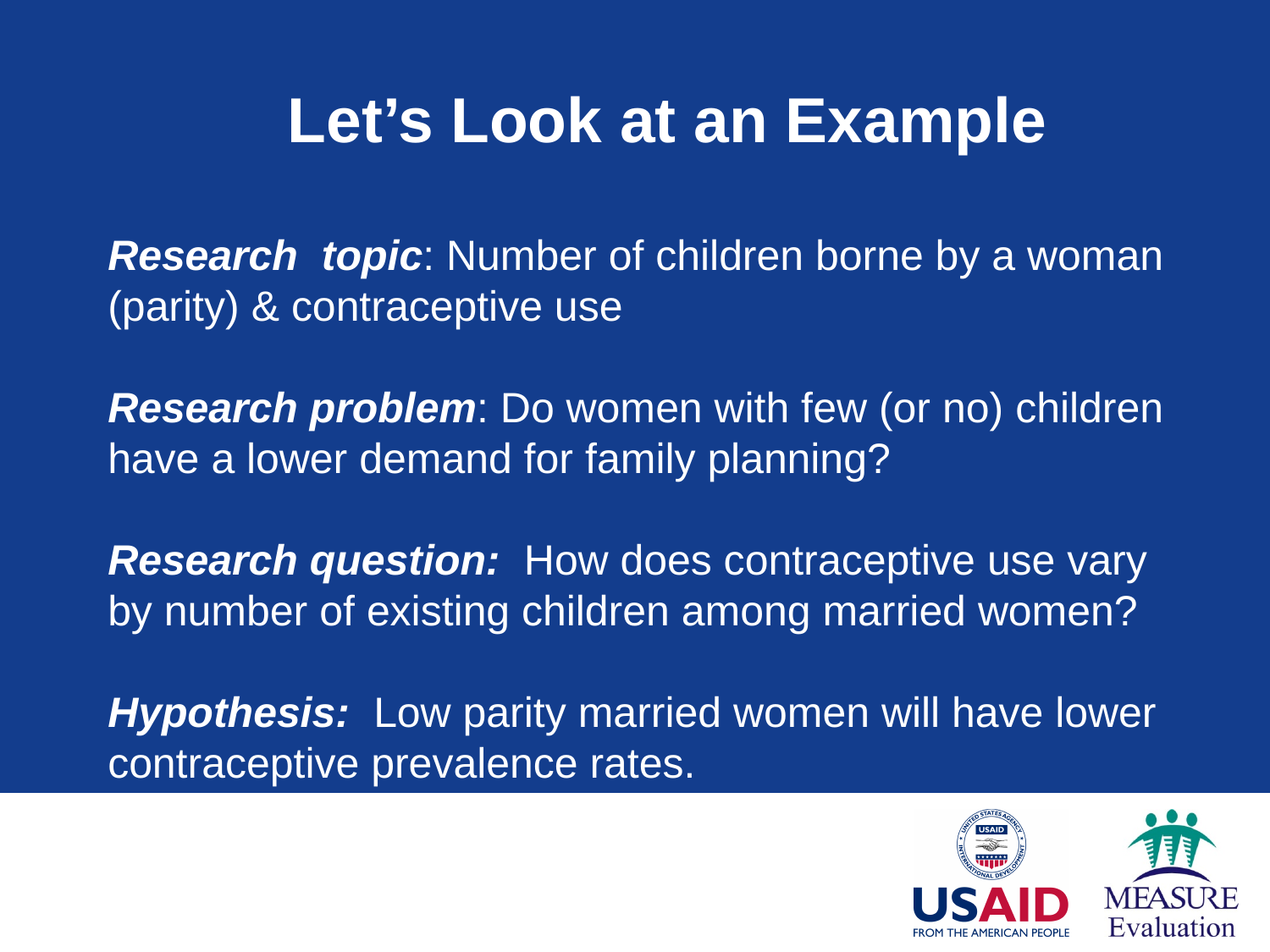

# Let’s Look at an Example
Research  topic: Number of children borne by a woman (parity) & contraceptive use

Research problem: Do women with few (or no) children have a lower demand for family planning?

Research question:  How does contraceptive use vary by number of existing children among married women?

Hypothesis:  Low parity married women will have lower contraceptive prevalence rates.